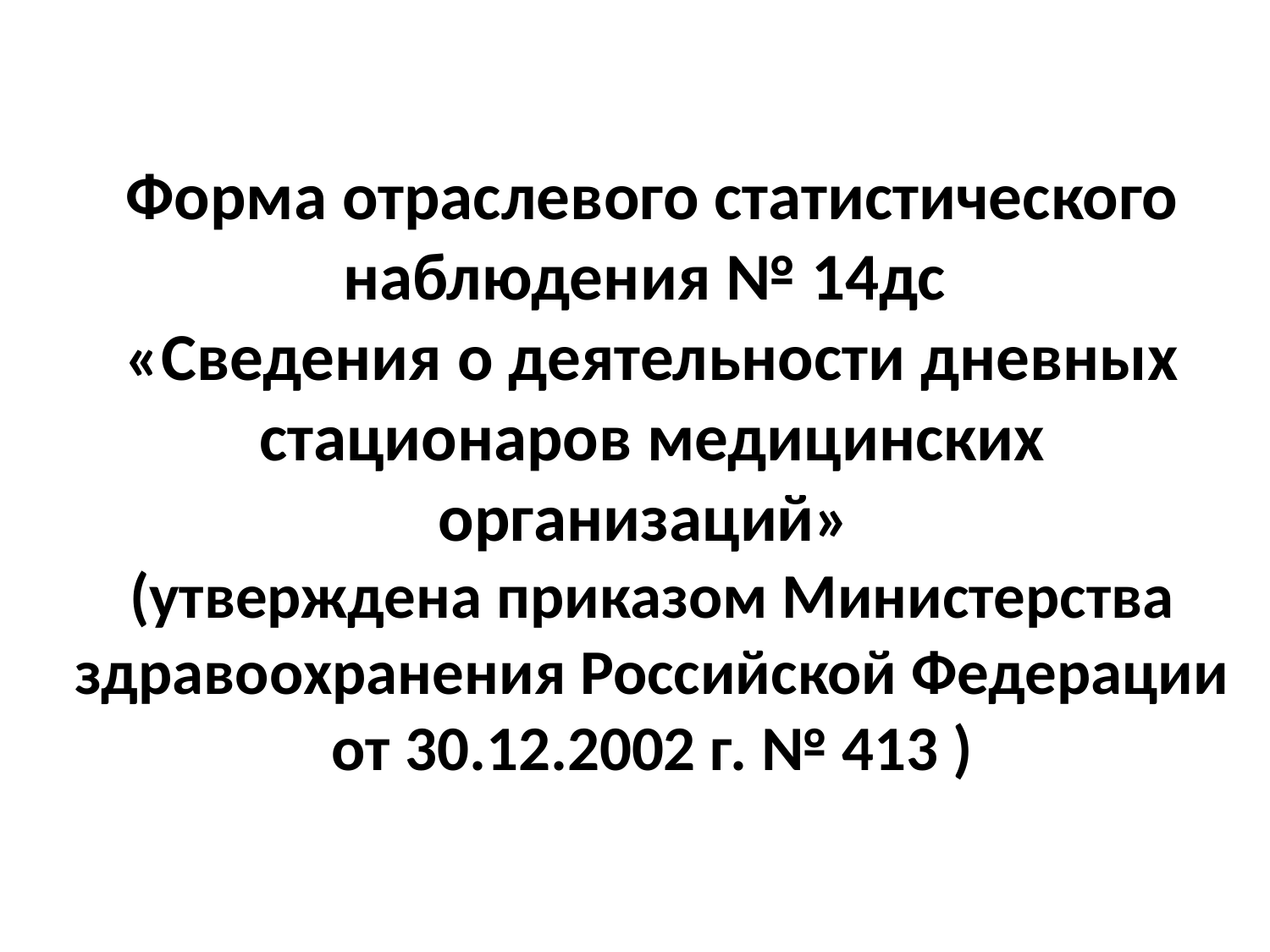

# Форма отраслевого статистического наблюдения № 14дс «Сведения о деятельности дневных стационаров медицинских организаций» (утверждена приказом Министерства здравоохранения Российской Федерации от 30.12.2002 г. № 413 )